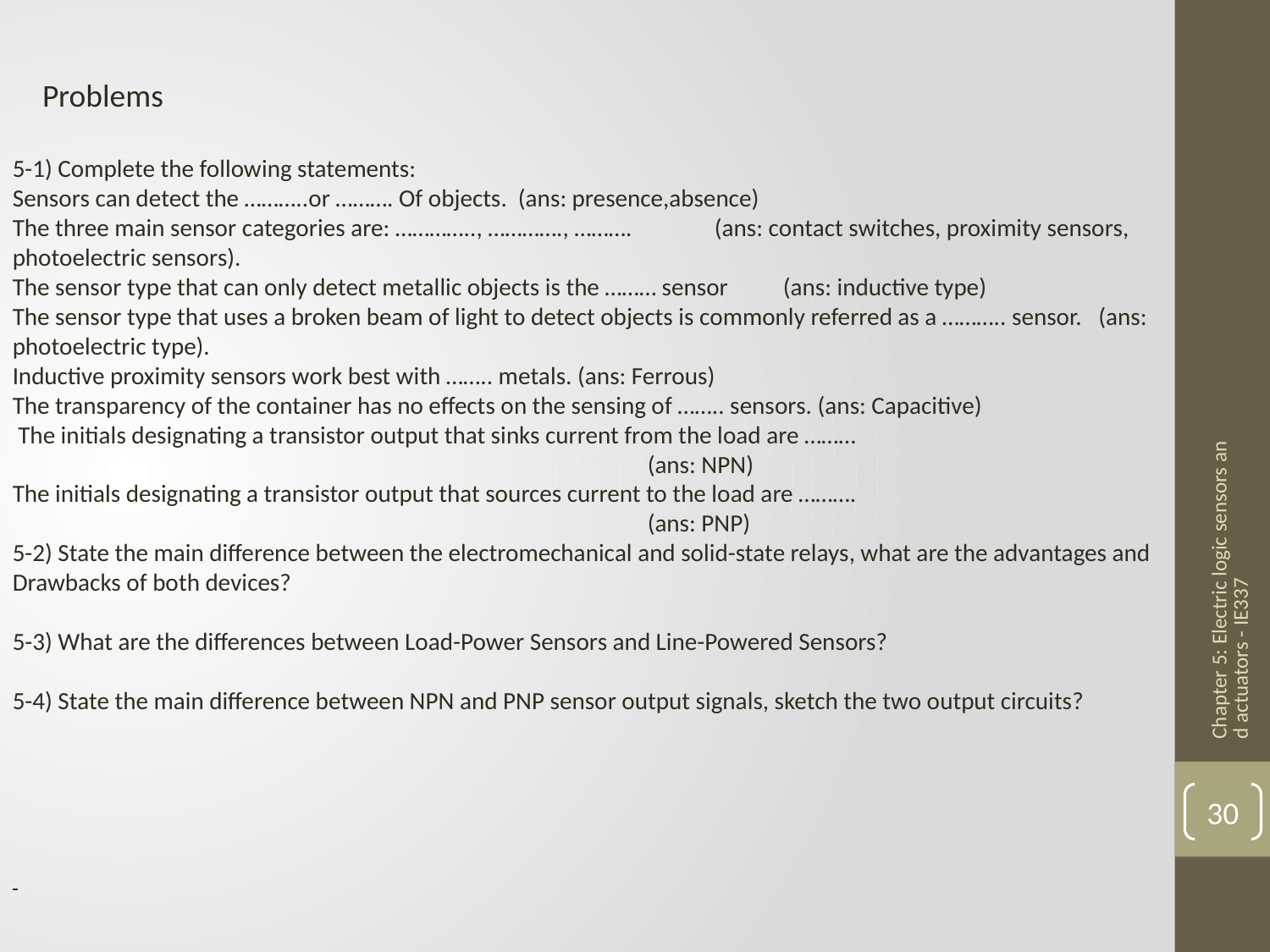

Problems

5-1) Complete the following statements:
Sensors can detect the ………..or ………. Of objects.  (ans: presence,absence)
The three main sensor categories are: ………….., …………., ……….               (ans: contact switches, proximity sensors, photoelectric sensors).
The sensor type that can only detect metallic objects is the ……… sensor          (ans: inductive type)
The sensor type that uses a broken beam of light to detect objects is commonly referred as a ……….. sensor.   (ans: photoelectric type).
Inductive proximity sensors work best with …….. metals. (ans: Ferrous)
The transparency of the container has no effects on the sensing of …….. sensors. (ans: Capacitive)
 The initials designating a transistor output that sinks current from the load are ………                    							(ans: NPN)
The initials designating a transistor output that sources current to the load are ……….								(ans: PNP)
5-2) State the main difference between the electromechanical and solid-state relays, what are the advantages and Drawbacks of both devices?

5-3) What are the differences between Load-Power Sensors and Line-Powered Sensors?

5-4) State the main difference between NPN and PNP sensor output signals, sketch the two output circuits?

Chapter 5: Electric logic sensors and actuators - IE337
30